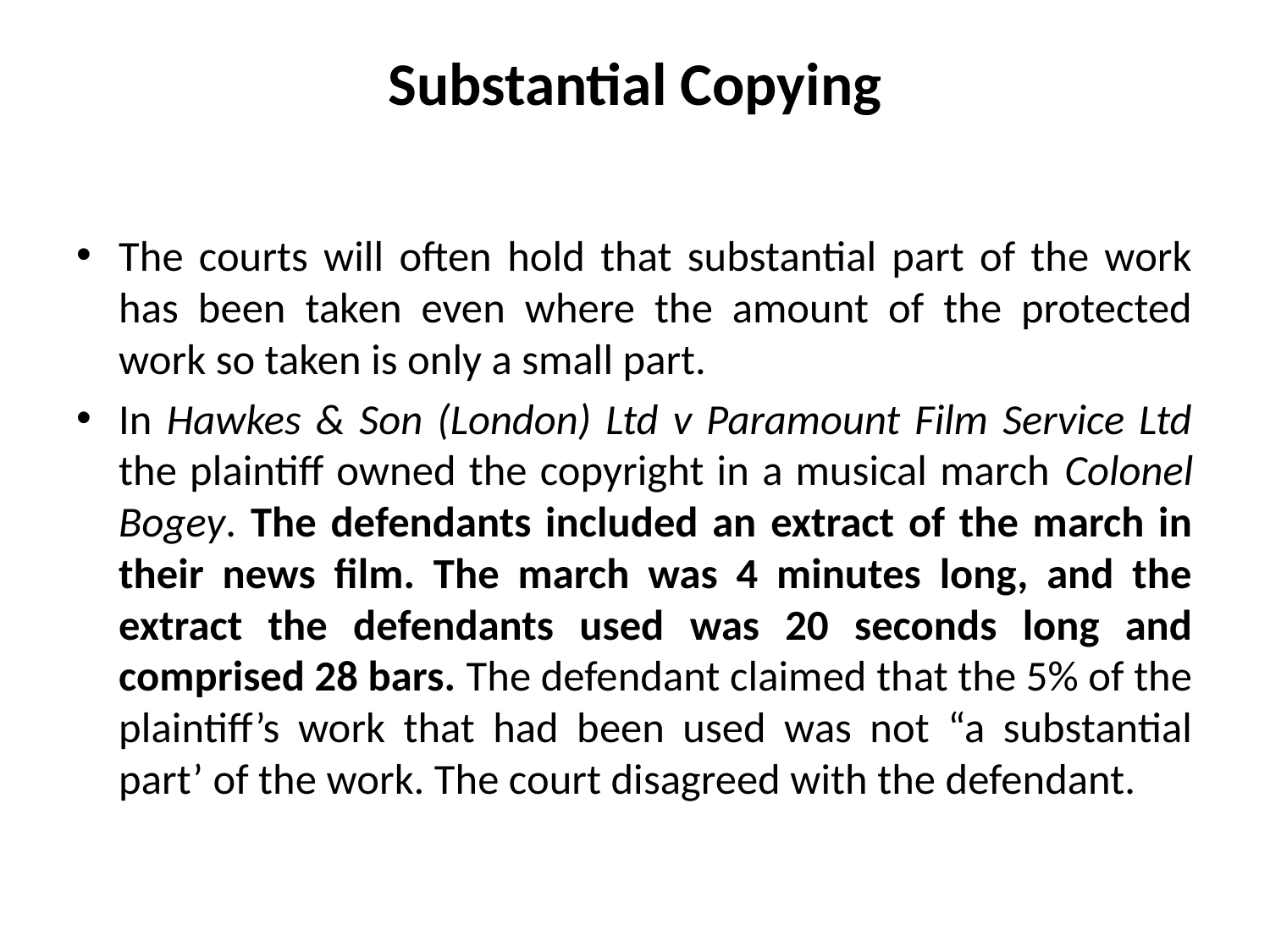

# Substantial Copying
The courts will often hold that substantial part of the work has been taken even where the amount of the protected work so taken is only a small part.
In Hawkes & Son (London) Ltd v Paramount Film Service Ltd the plaintiff owned the copyright in a musical march Colonel Bogey. The defendants included an extract of the march in their news film. The march was 4 minutes long, and the extract the defendants used was 20 seconds long and comprised 28 bars. The defendant claimed that the 5% of the plaintiff’s work that had been used was not “a substantial part’ of the work. The court disagreed with the defendant.